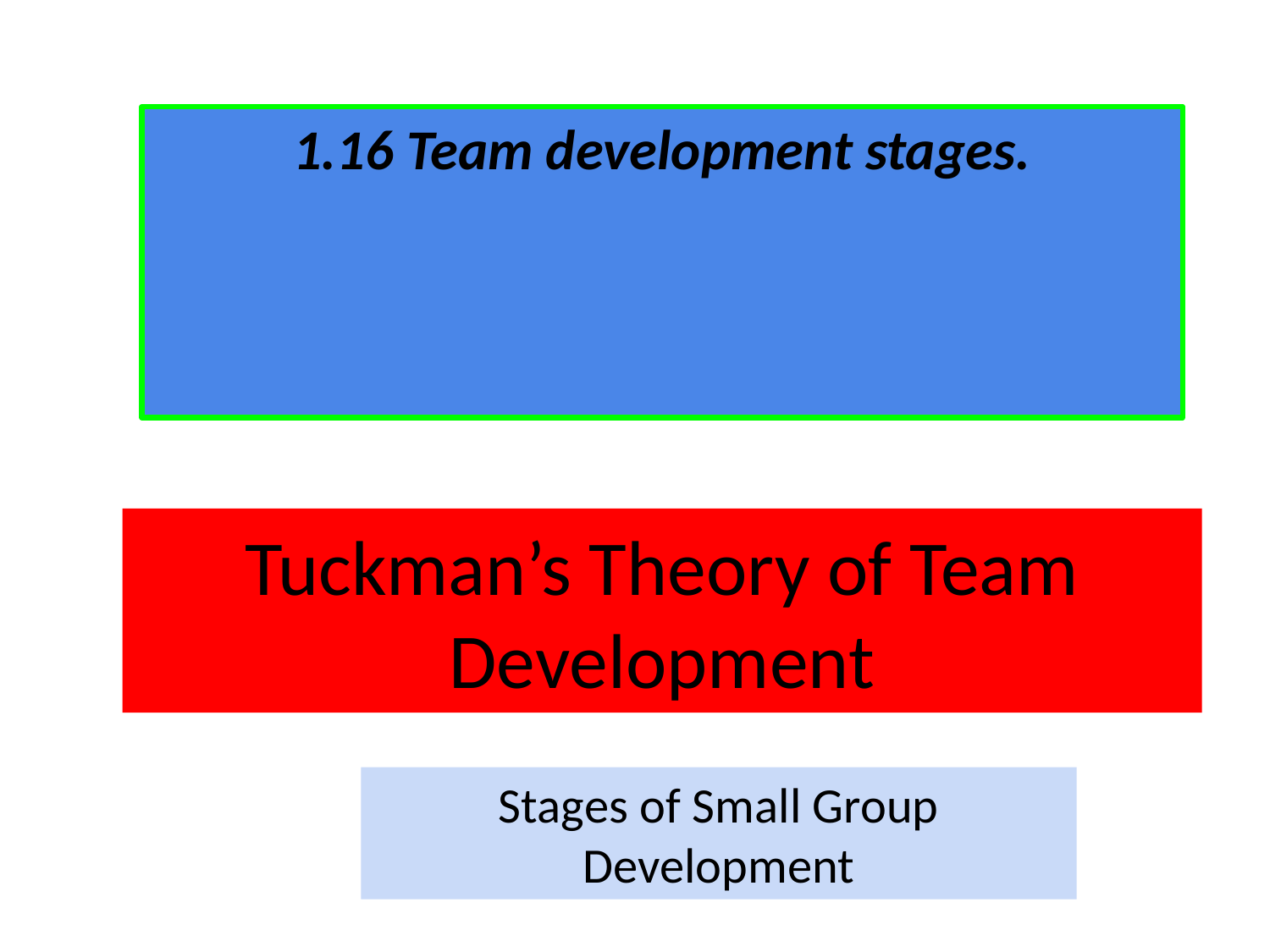

1.16 Team development stages.
# Tuckman’s Theory of Team Development
Stages of Small Group Development